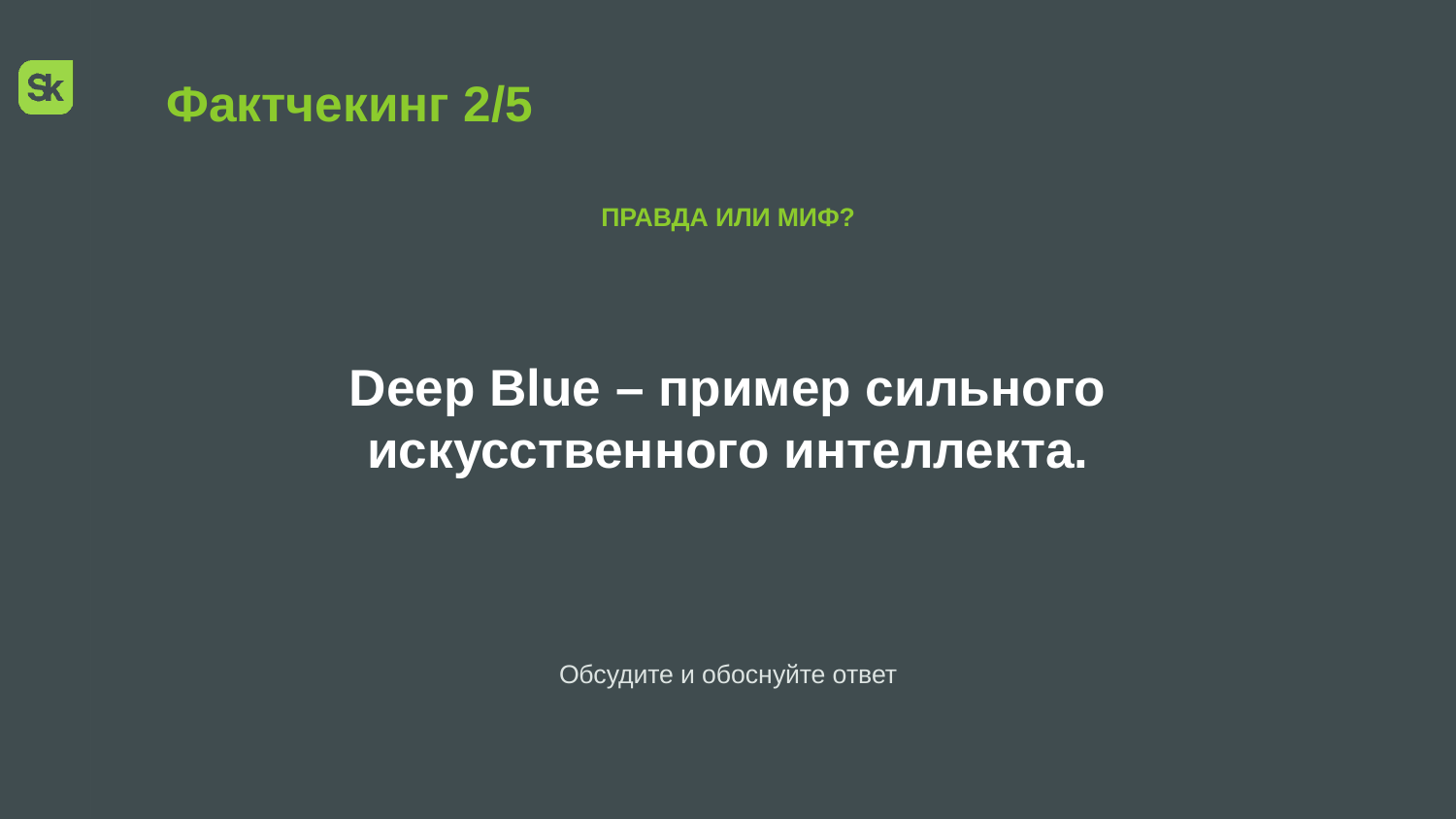

Фактчекинг 2/5
ПРАВДА ИЛИ МИФ?
Deep Blue – пример сильного искусственного интеллекта.
Обсудите и обоснуйте ответ